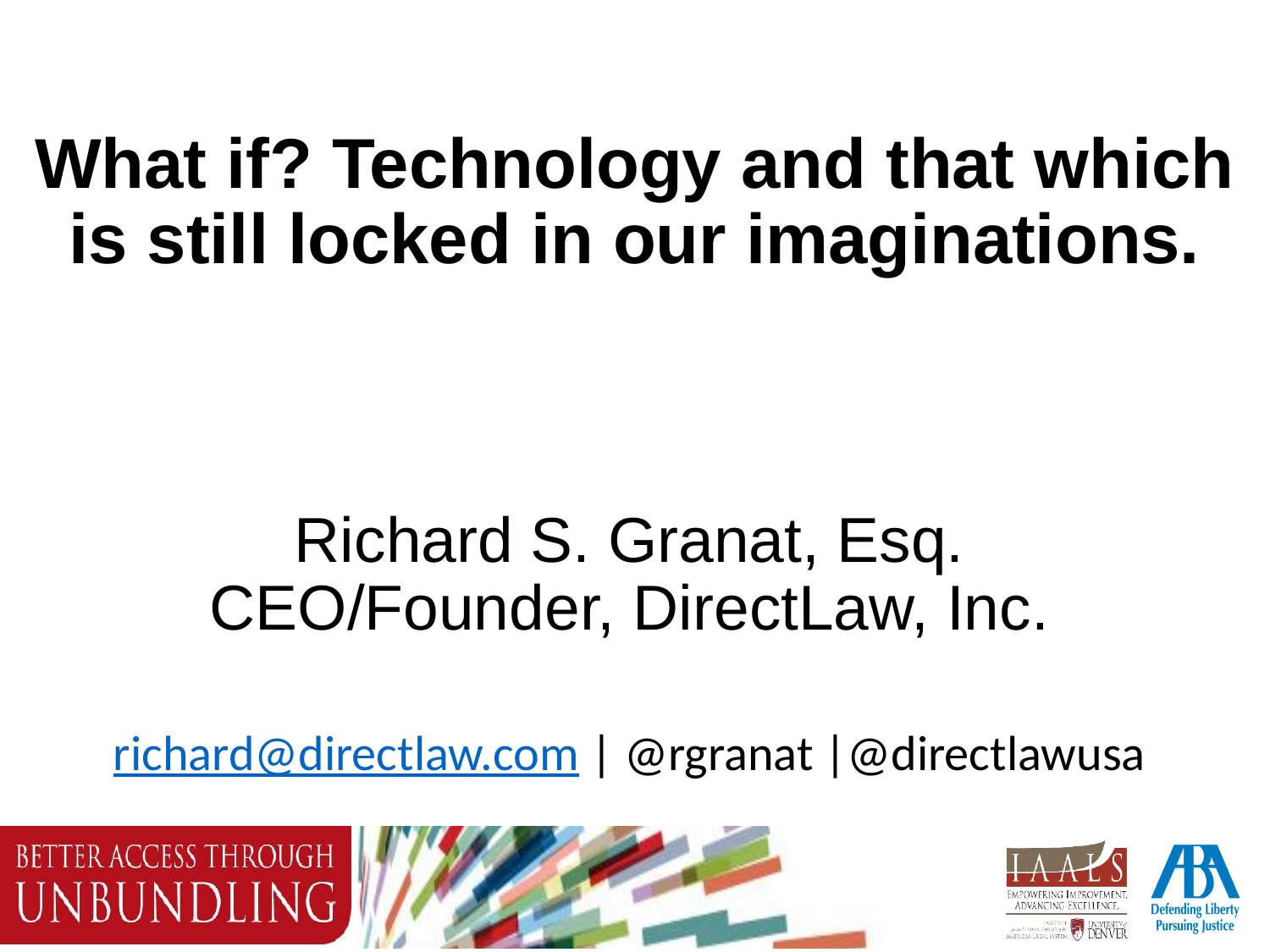

# What if? Technology and that which is still locked in our imaginations.

Richard S. Granat, Esq.
CEO/Founder, DirectLaw, Inc.

richard@directlaw.com | @rgranat |@directlawusa